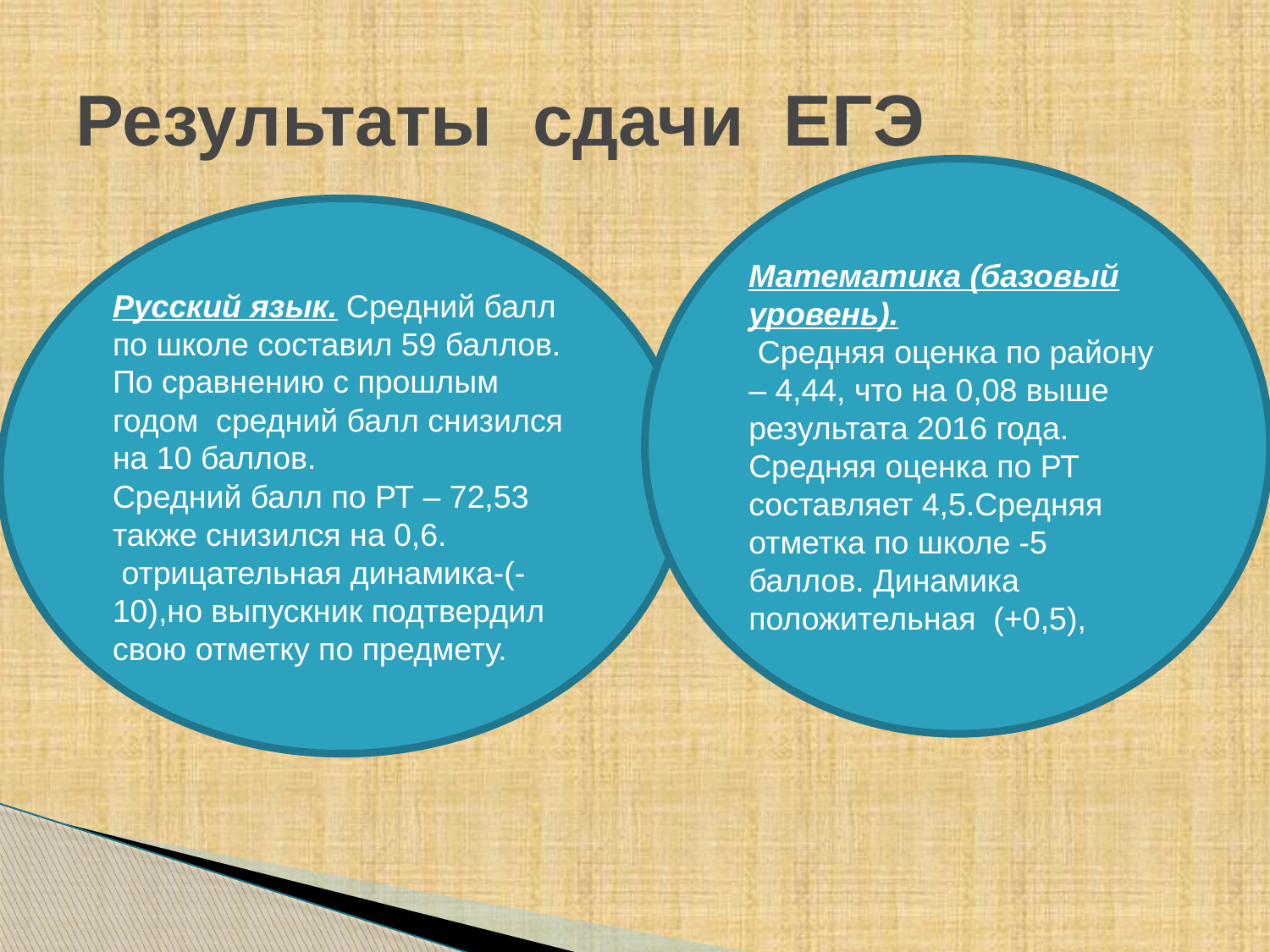

# Результаты  сдачи  ЕГЭ
Математика (базовый уровень).
 Средняя оценка по району – 4,44, что на 0,08 выше результата 2016 года.
Средняя оценка по РТ составляет 4,5.Средняя отметка по школе -5 баллов. Динамика положительная  (+0,5),
Русский язык. Средний балл по школе составил 59 баллов. По сравнению с прошлым годом  средний балл снизился на 10 баллов.
Средний балл по РТ – 72,53 также снизился на 0,6.
 отрицательная динамика-(-10),но выпускник подтвердил свою отметку по предмету.